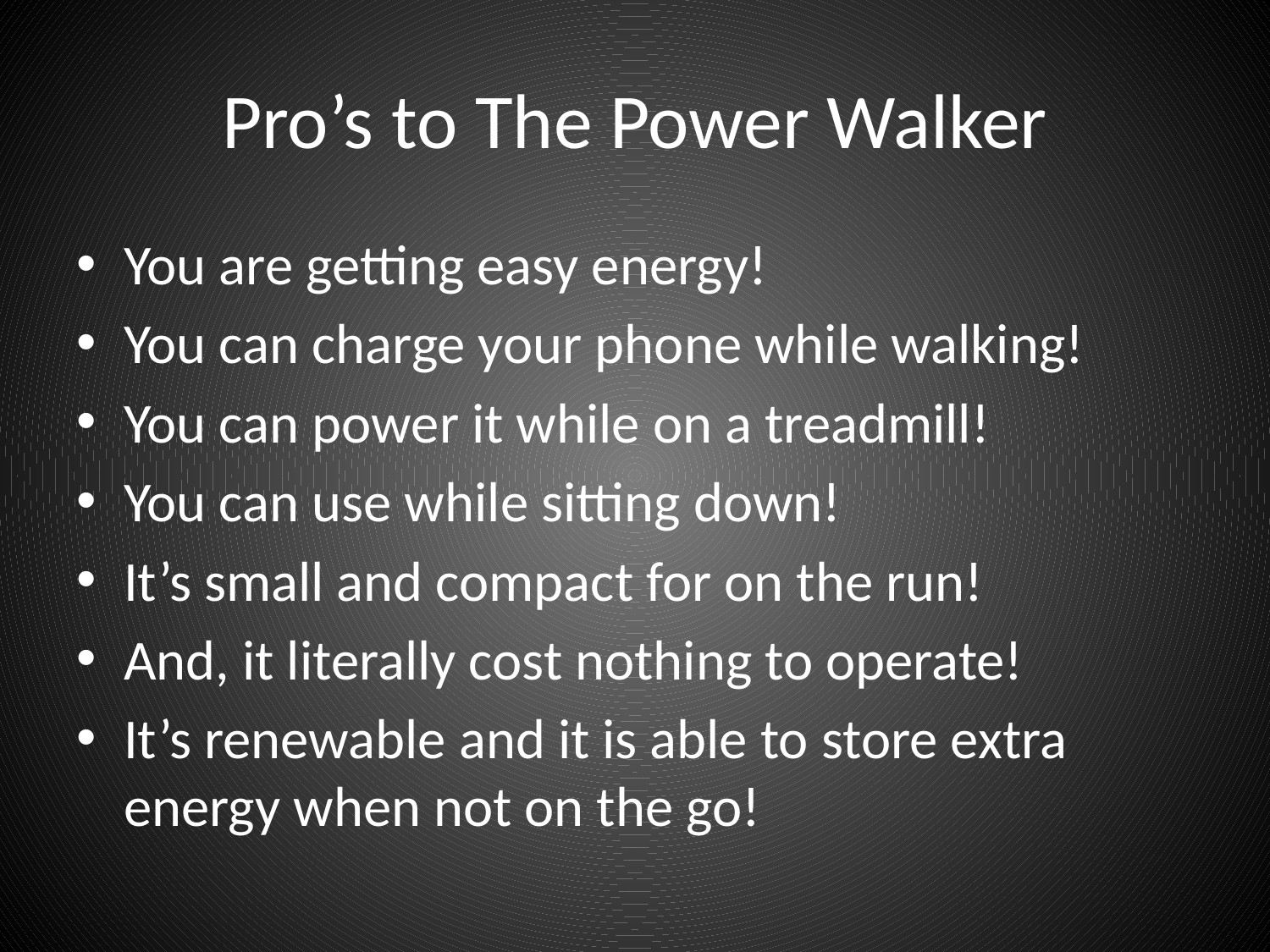

# Pro’s to The Power Walker
You are getting easy energy!
You can charge your phone while walking!
You can power it while on a treadmill!
You can use while sitting down!
It’s small and compact for on the run!
And, it literally cost nothing to operate!
It’s renewable and it is able to store extra energy when not on the go!